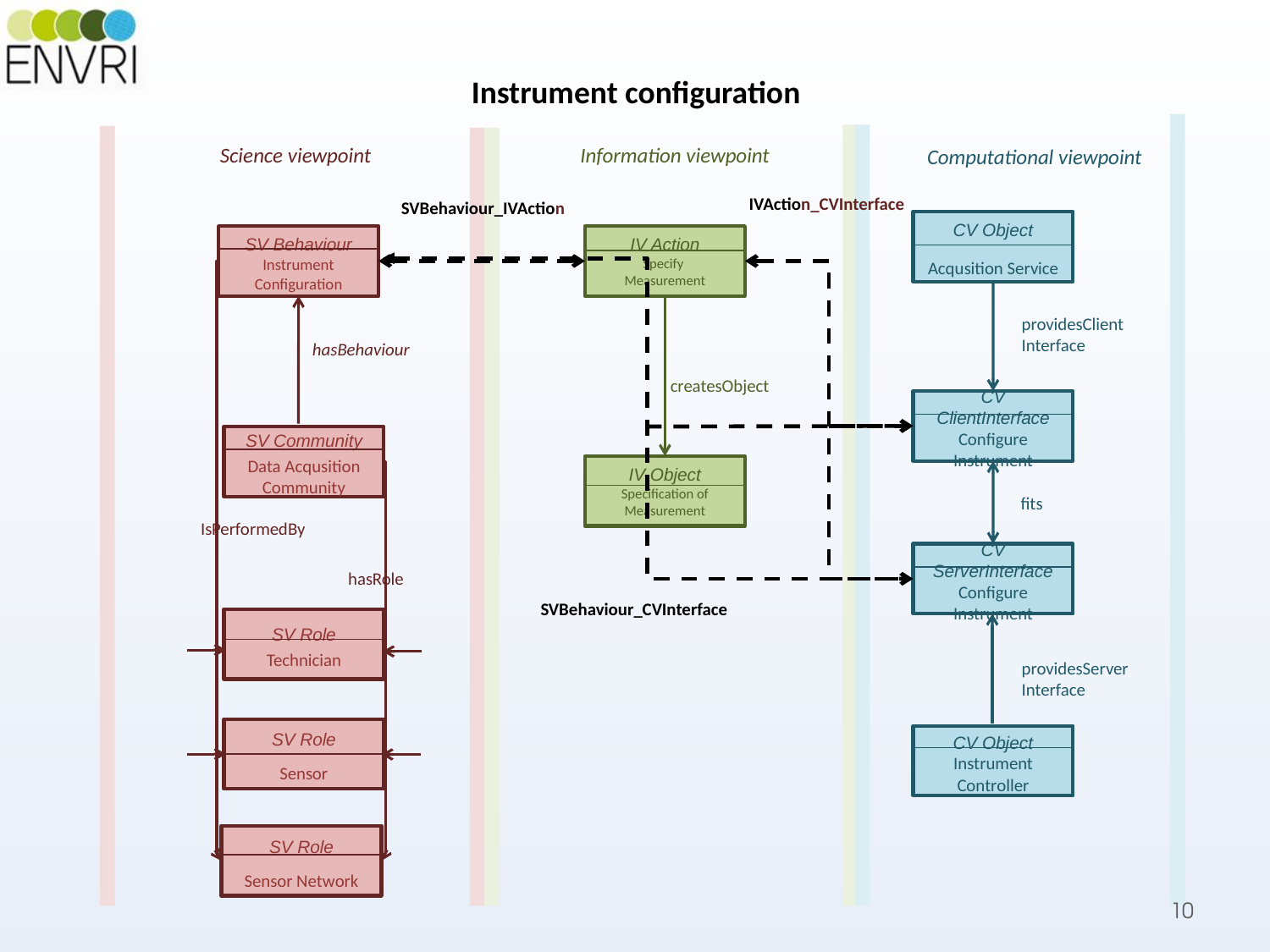

Instrument configuration

Information viewpoint
Science viewpoint
Computational viewpoint
IVAction_CVInterface
SVBehaviour_IVAction

CV Object

Acqusition Service

SV Behaviour
Instrument Configuration

IV Action
Specify
Measurement
providesClient
Interface
hasBehaviour
createsObject

CV ClientInterface
Configure Instrument

SV Community

Data Acqusition Community

IV Object
Specification of Measurement
fits
IsPerformedBy

CV ServerInterface
Configure Instrument

hasRole
SVBehaviour_CVInterface

SV Role

Technician

providesServer
Interface

SV Role

Sensor

CV Object
Instrument Controller

SV Role

Sensor Network

10